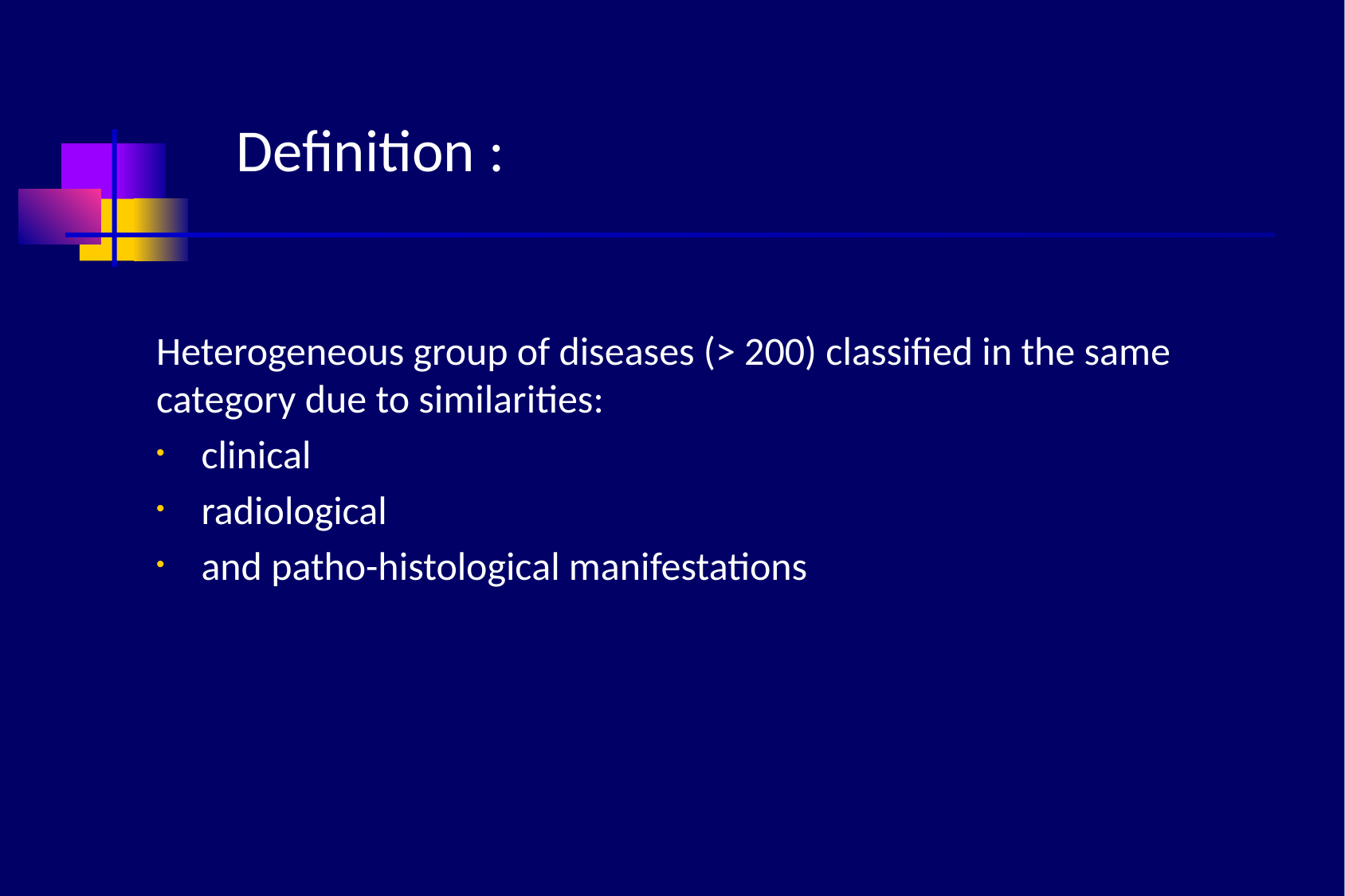

# Definition :

Heterogeneous group of diseases (> 200) classified in the same category due to similarities:
clinical
radiological
and patho-histological manifestations